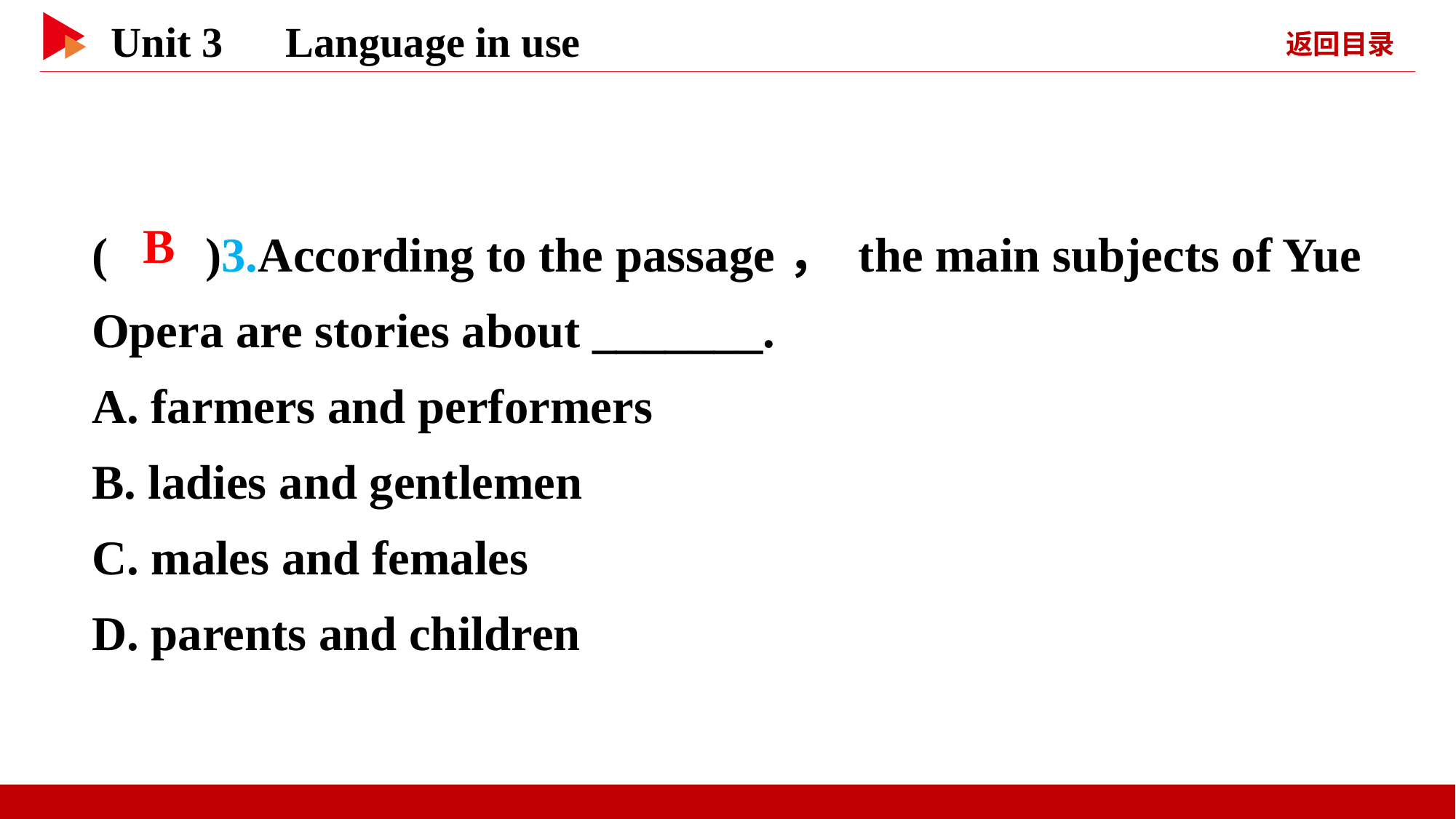

(        )3.According to the passage， the main subjects of Yue Opera are stories about _______.
A. farmers and performers
B. ladies and gentlemen
C. males and females
D. parents and children
   B